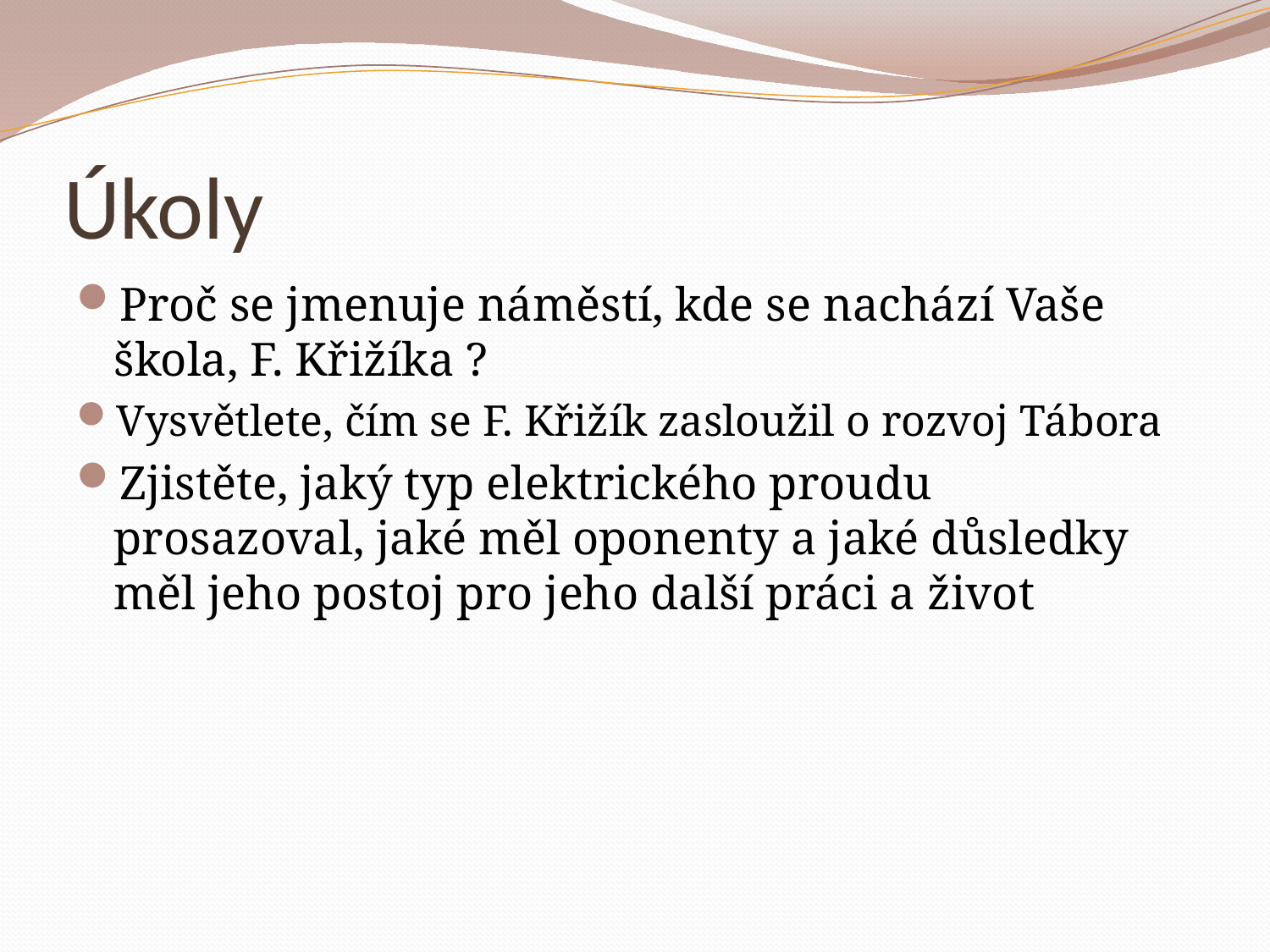

# Úkoly
Proč se jmenuje náměstí, kde se nachází Vaše škola, F. Křižíka ?
Vysvětlete, čím se F. Křižík zasloužil o rozvoj Tábora
Zjistěte, jaký typ elektrického proudu prosazoval, jaké měl oponenty a jaké důsledky měl jeho postoj pro jeho další práci a život